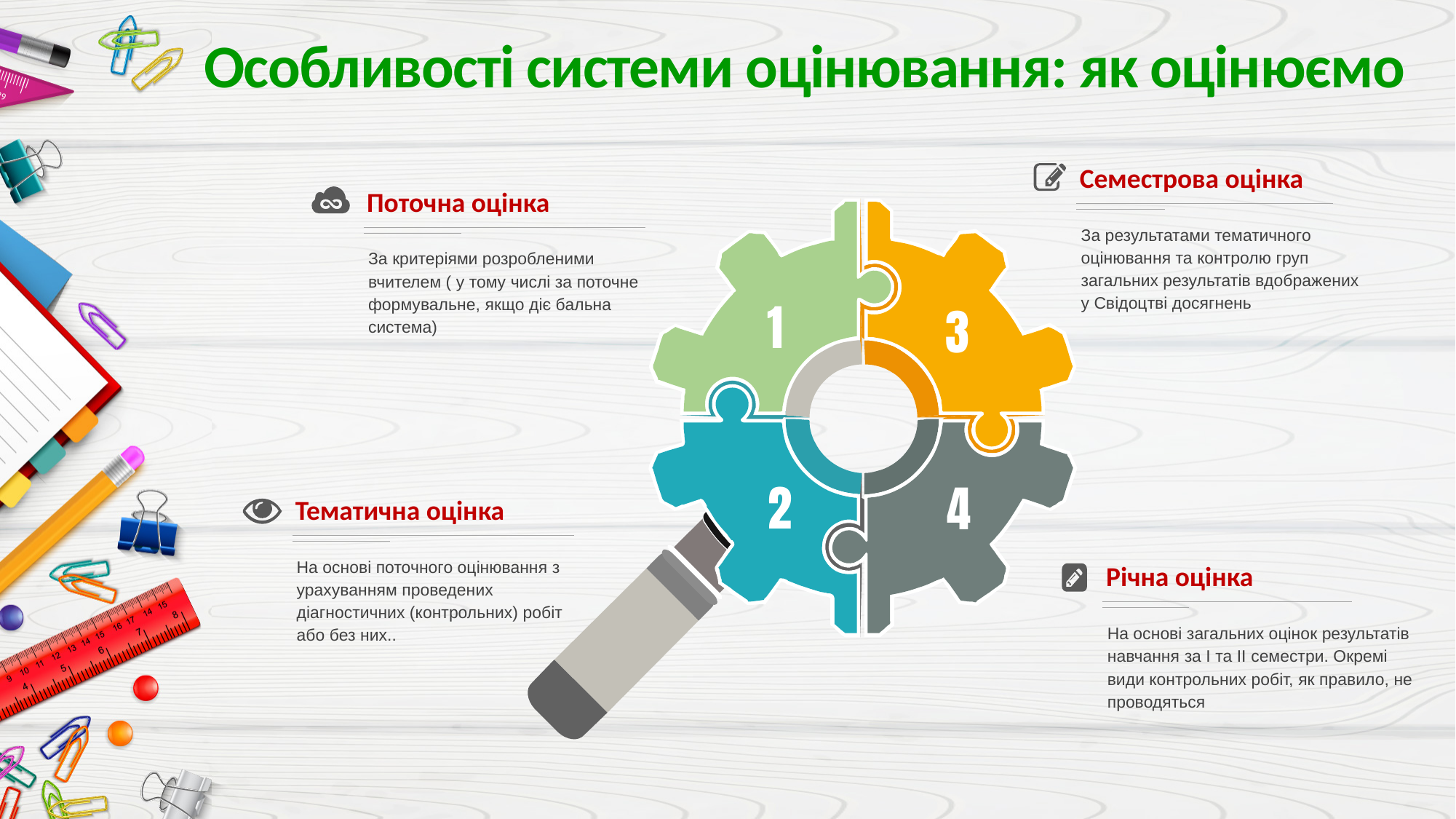

# Особливості системи оцінювання: як оцінюємо
Семестрова оцінка

За результатами тематичного оцінювання та контролю груп загальних результатів вдображених у Свідоцтві досягнень

Поточна оцінка

За критеріями розробленими вчителем ( у тому числі за поточне формувальне, якщо діє бальна система)

1
3
2
4
Тематична оцінка

На основі поточного оцінювання з урахуванням проведених діагностичних (контрольних) робіт або без них..

Річна оцінка

На основі загальних оцінок результатів навчання за І та ІІ семестри. Окремі види контрольних робіт, як правило, не проводяться